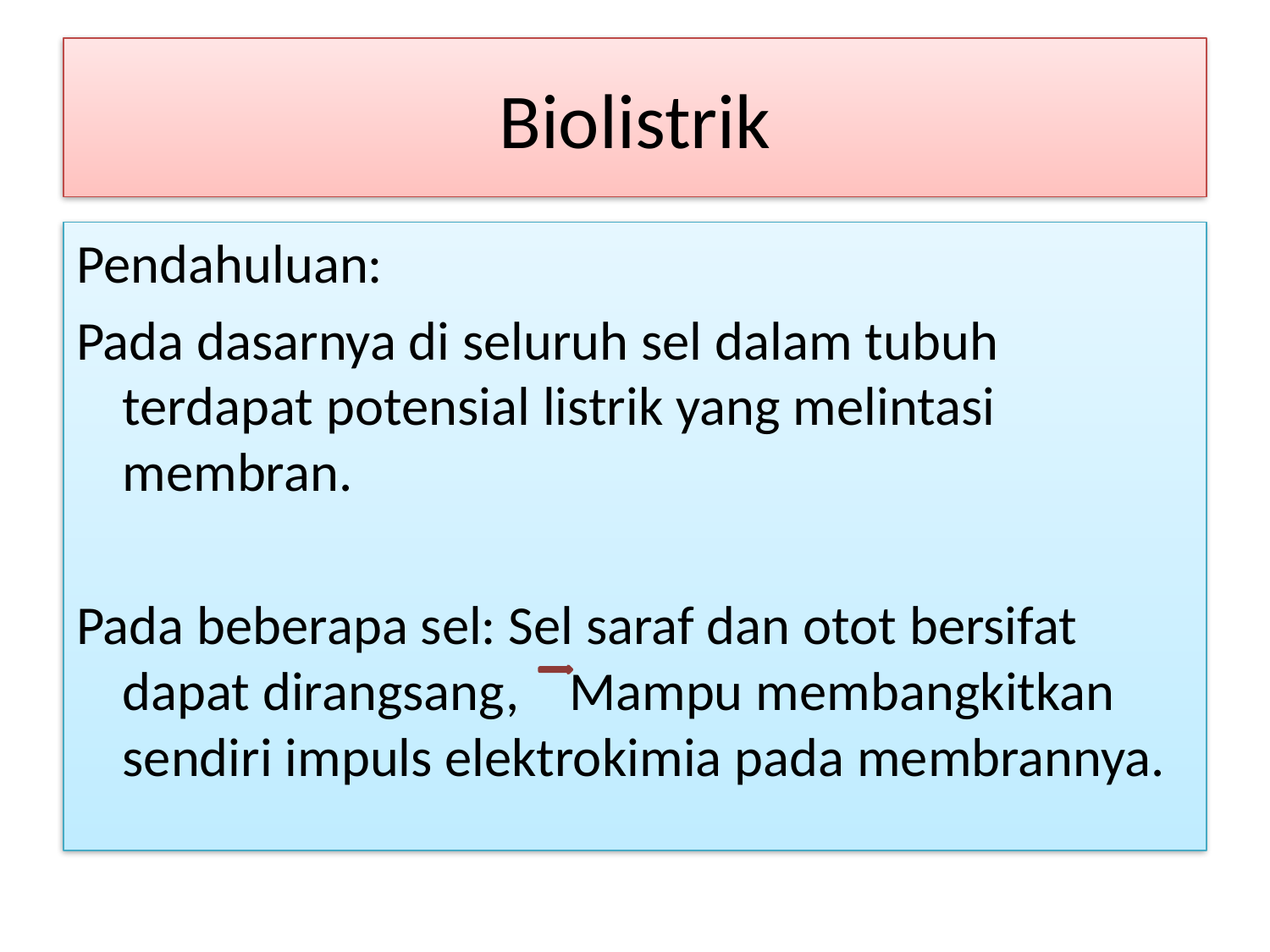

# Biolistrik
Pendahuluan:
Pada dasarnya di seluruh sel dalam tubuh terdapat potensial listrik yang melintasi membran.

Pada beberapa sel: Sel saraf dan otot bersifat dapat dirangsang,    Mampu membangkitkan sendiri impuls elektrokimia pada membrannya.